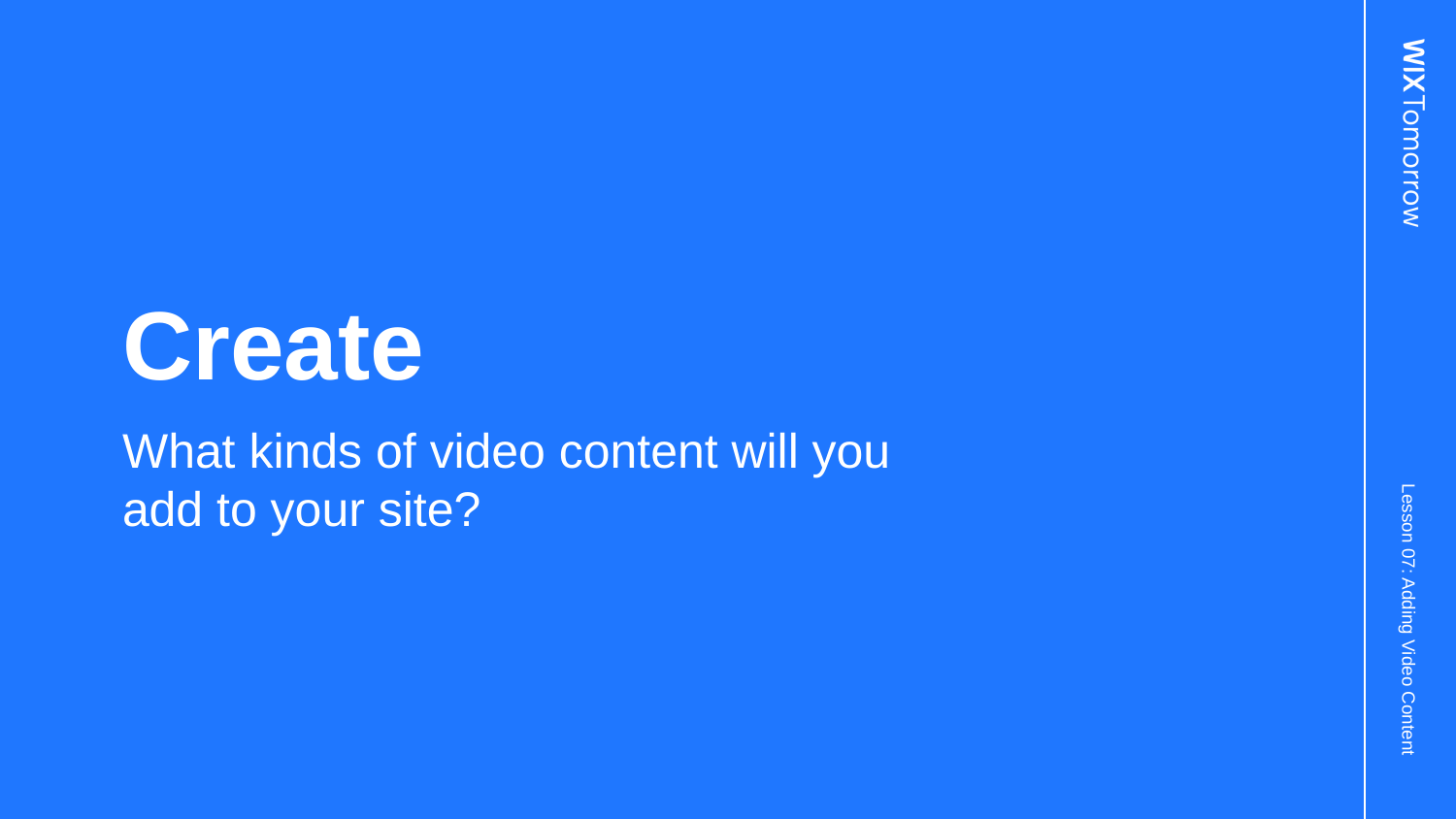

# Create
What kinds of video content will you add to your site?